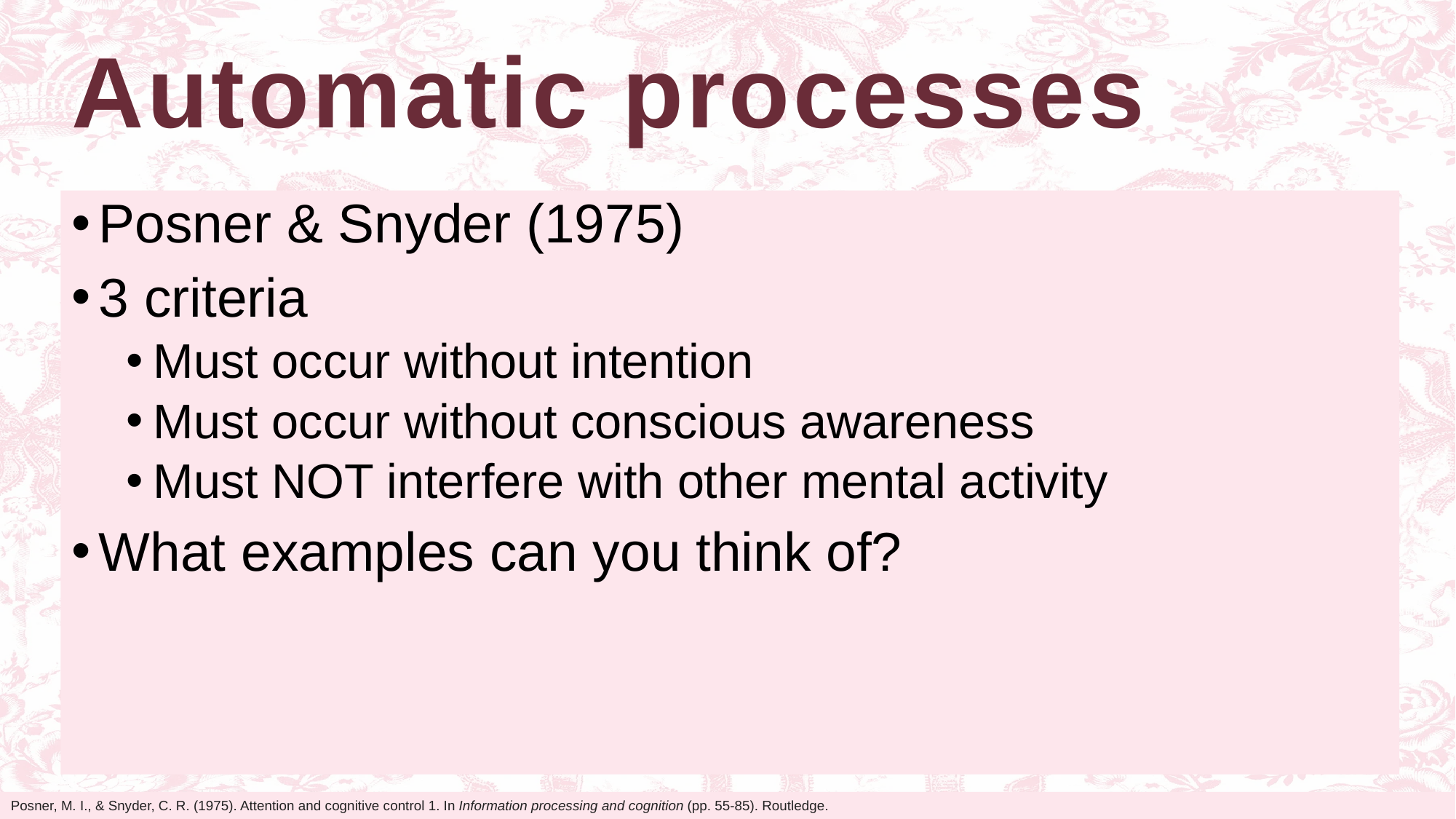

# Automatic processes
Posner & Snyder (1975)
3 criteria
Must occur without intention
Must occur without conscious awareness
Must NOT interfere with other mental activity
What examples can you think of?

Posner, M. I., & Snyder, C. R. (1975). Attention and cognitive control 1. In Information processing and cognition (pp. 55-85). Routledge.